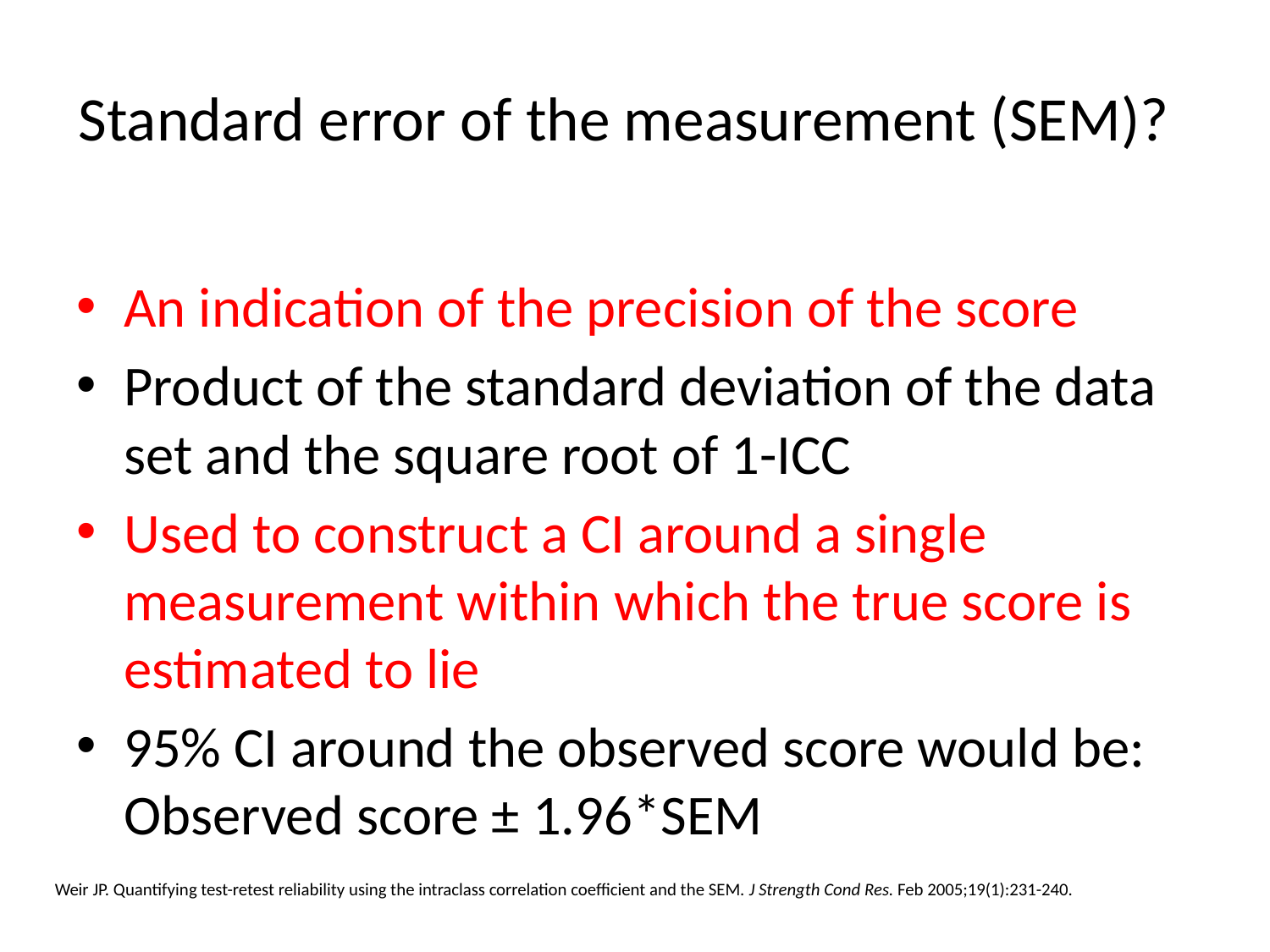

# Standard error of the measurement (SEM)?
An indication of the precision of the score
Product of the standard deviation of the data set and the square root of 1-ICC
Used to construct a CI around a single measurement within which the true score is estimated to lie
95% CI around the observed score would be: Observed score ± 1.96*SEM
Weir JP. Quantifying test-retest reliability using the intraclass correlation coefficient and the SEM. J Strength Cond Res. Feb 2005;19(1):231-240.